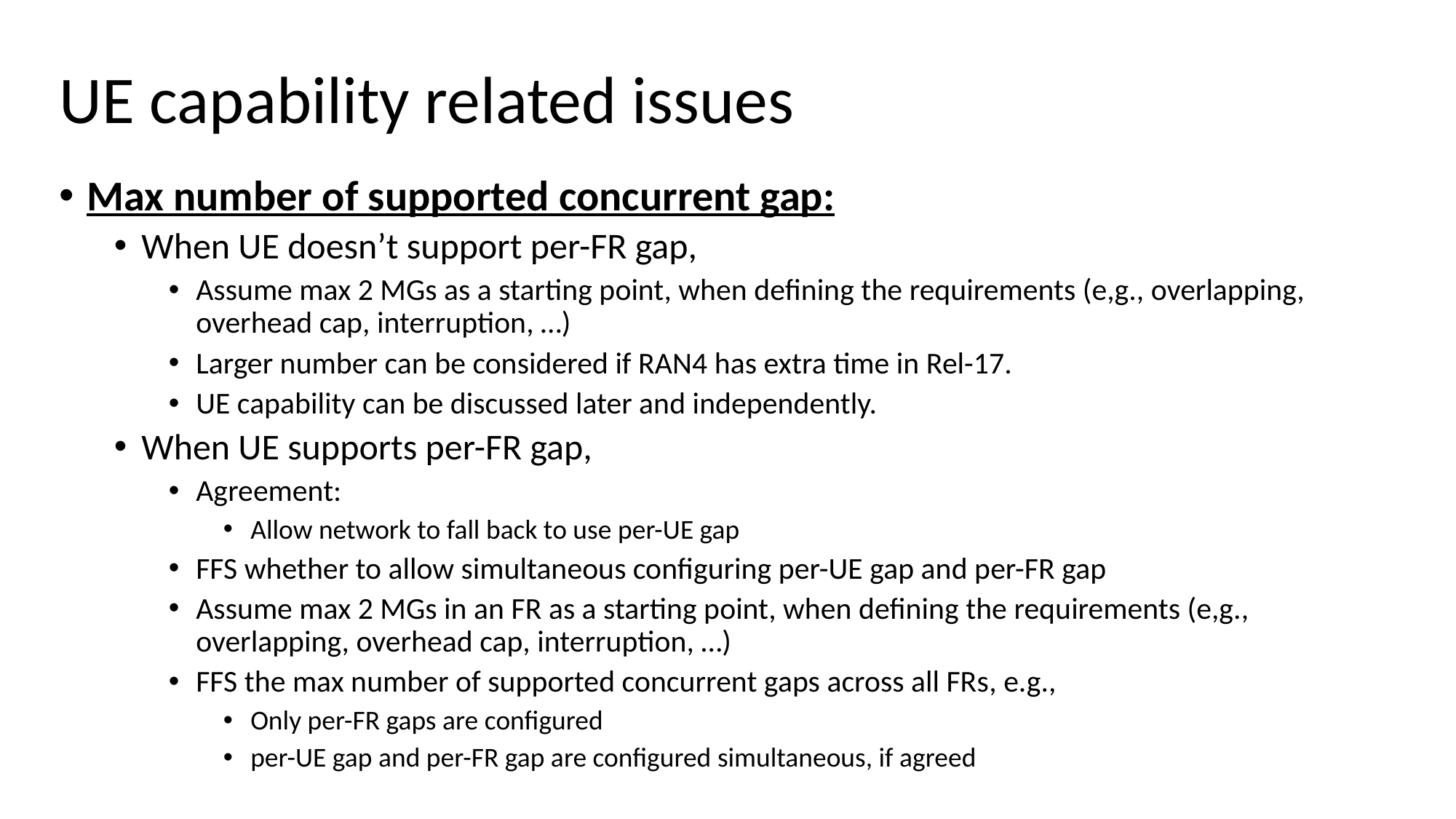

# UE capability related issues
Max number of supported concurrent gap:
When UE doesn’t support per-FR gap,
Assume max 2 MGs as a starting point, when defining the requirements (e,g., overlapping, overhead cap, interruption, …)
Larger number can be considered if RAN4 has extra time in Rel-17.
UE capability can be discussed later and independently.
When UE supports per-FR gap,
Agreement:
Allow network to fall back to use per-UE gap
FFS whether to allow simultaneous configuring per-UE gap and per-FR gap
Assume max 2 MGs in an FR as a starting point, when defining the requirements (e,g., overlapping, overhead cap, interruption, …)
FFS the max number of supported concurrent gaps across all FRs, e.g.,
Only per-FR gaps are configured
per-UE gap and per-FR gap are configured simultaneous, if agreed